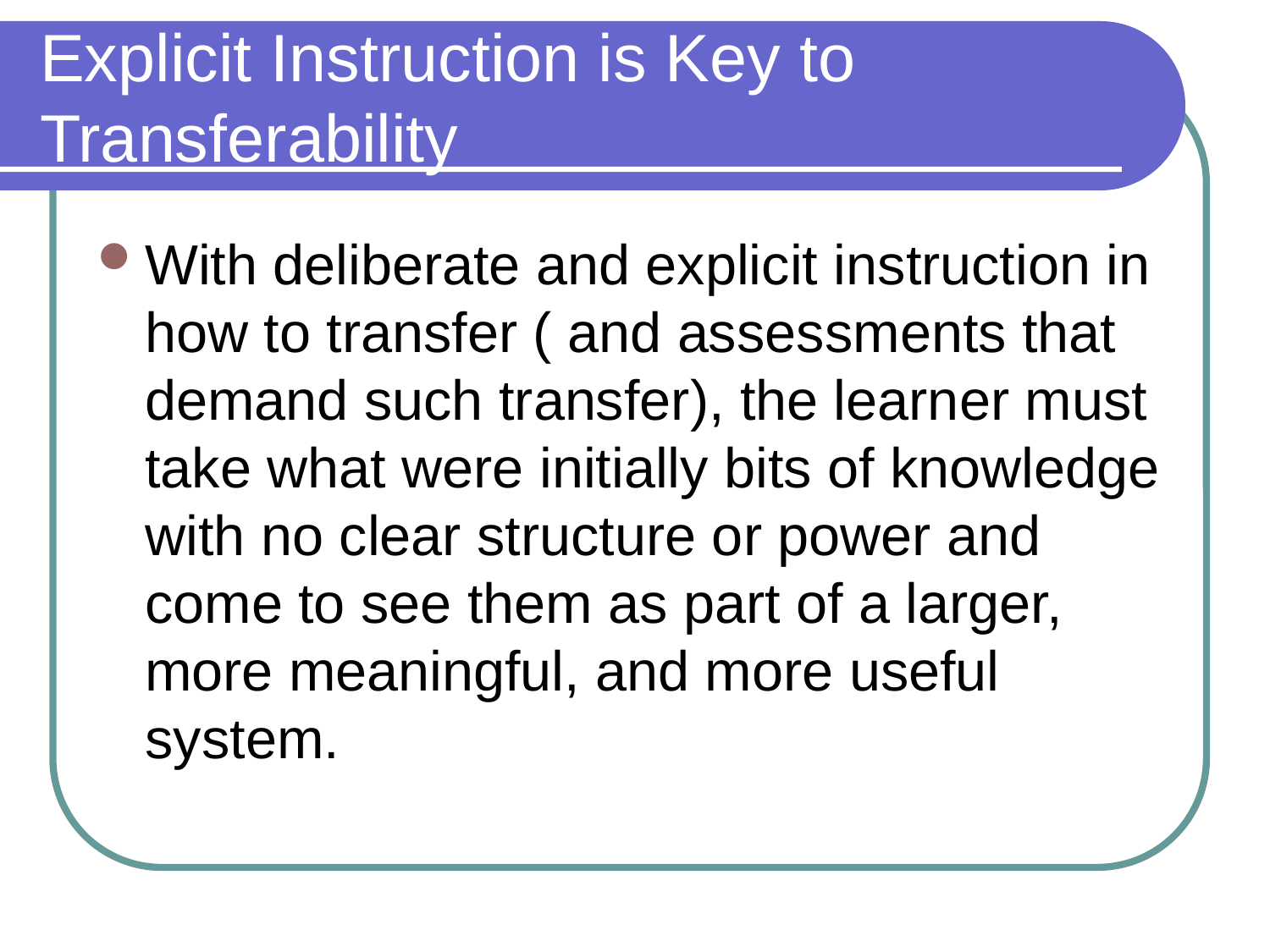

# Explicit Instruction is Key to Transferability
With deliberate and explicit instruction in how to transfer ( and assessments that demand such transfer), the learner must take what were initially bits of knowledge with no clear structure or power and come to see them as part of a larger, more meaningful, and more useful system.